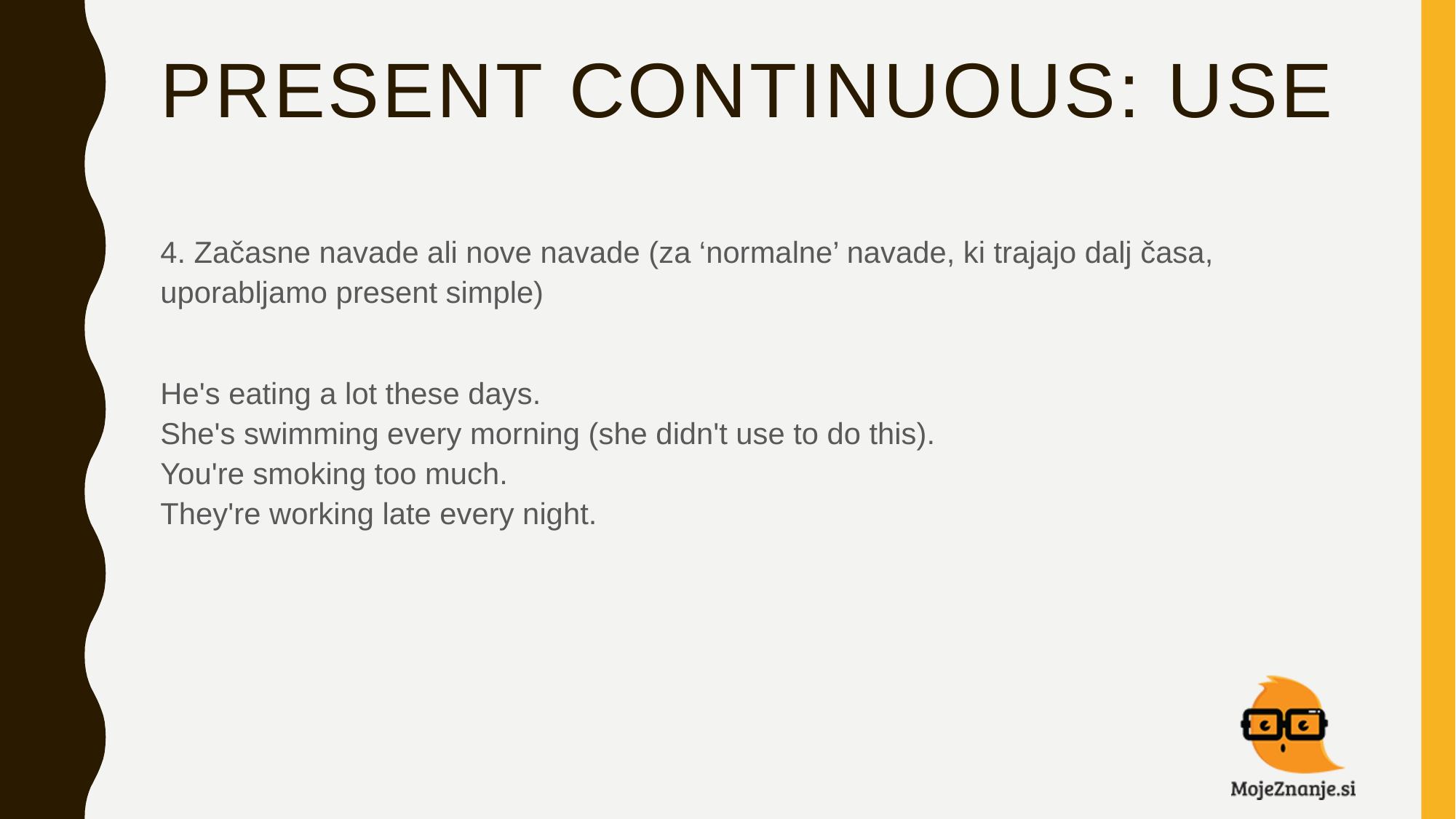

# PRESENT CONTINUOUS: USE
4. Začasne navade ali nove navade (za ‘normalne’ navade, ki trajajo dalj časa, uporabljamo present simple)

He's eating a lot these days.
She's swimming every morning (she didn't use to do this).
You're smoking too much.
They're working late every night.